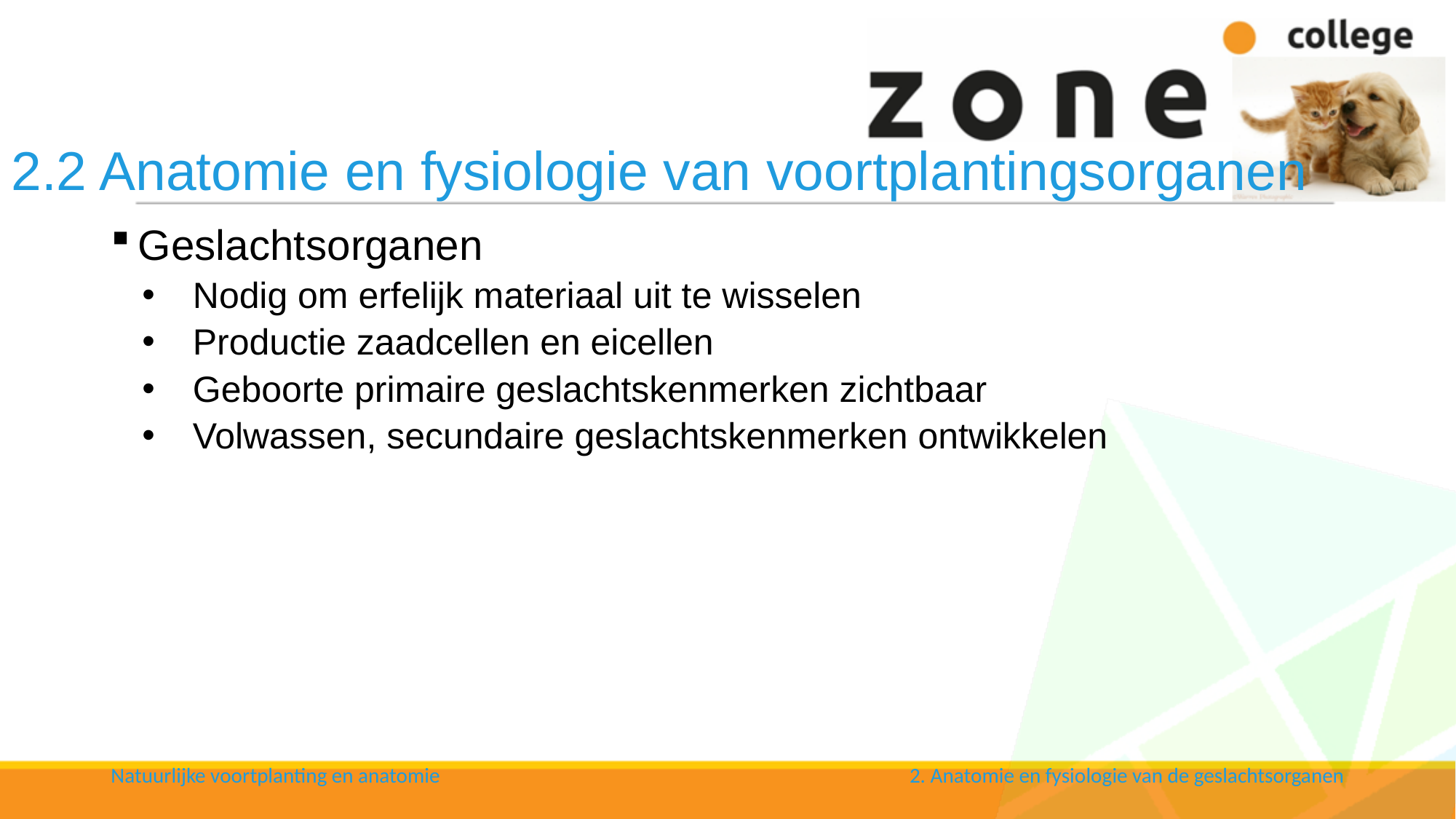

# 2.2 Anatomie en fysiologie van voortplantingsorganen
Geslachtsorganen
Nodig om erfelijk materiaal uit te wisselen
Productie zaadcellen en eicellen
Geboorte primaire geslachtskenmerken zichtbaar
Volwassen, secundaire geslachtskenmerken ontwikkelen

Natuurlijke voortplanting en anatomie
2. Anatomie en fysiologie van de geslachtsorganen